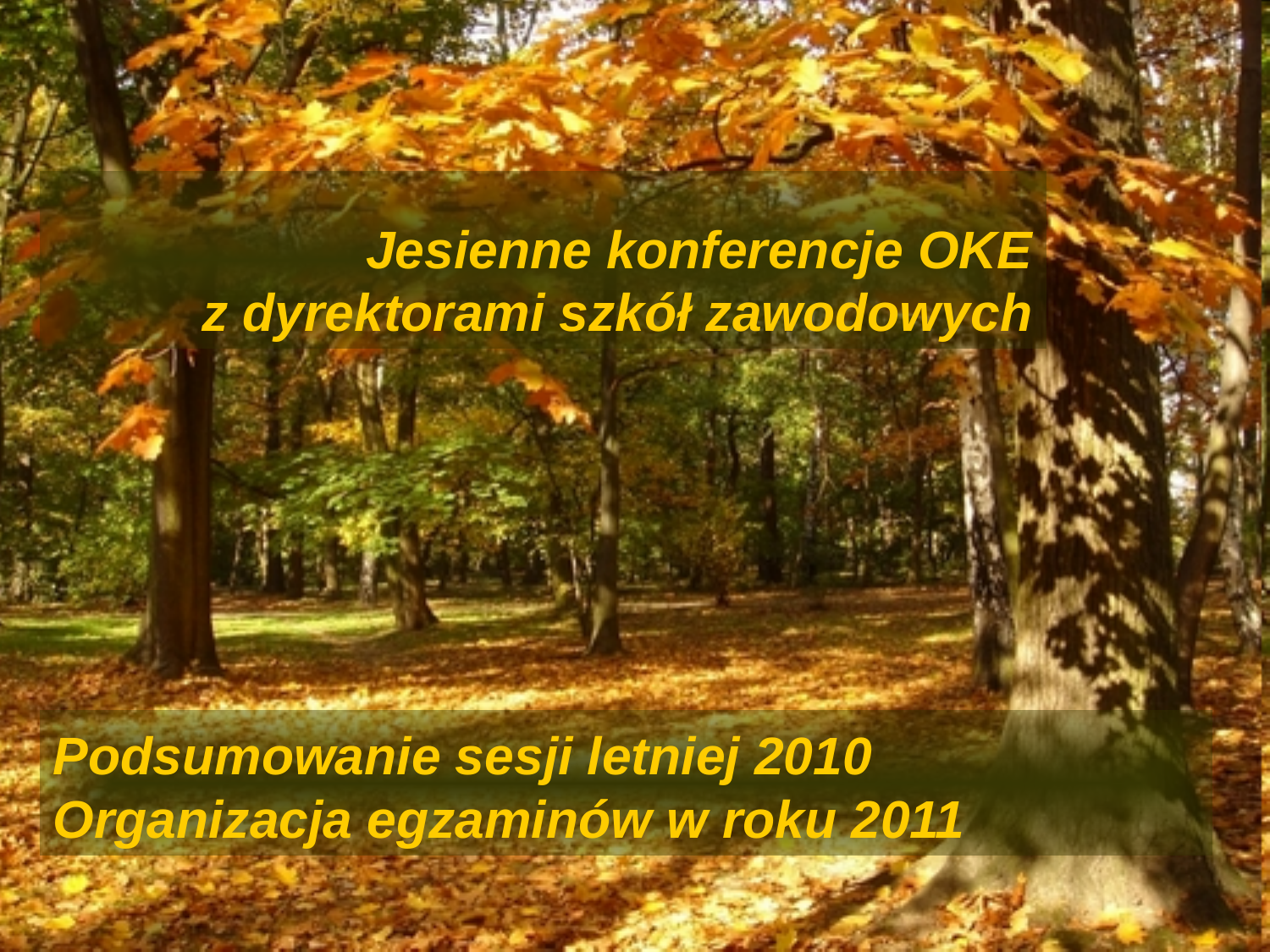

# Jesienne konferencje OKE z dyrektorami szkół zawodowych
Podsumowanie sesji letniej 2010
Organizacja egzaminów w roku 2011